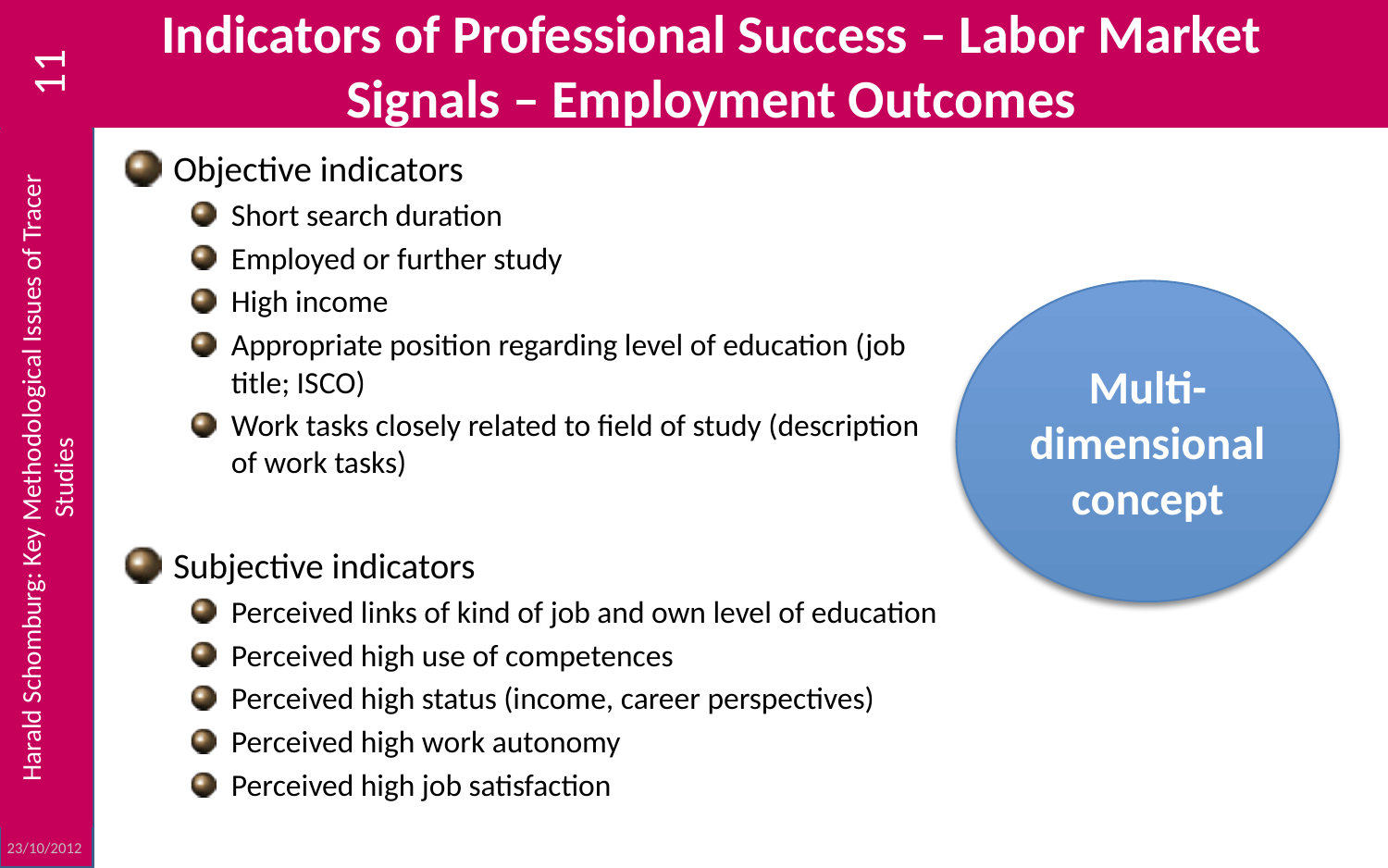

# Indicators of Professional Success – Labor Market Signals – Employment Outcomes
11
Objective indicators
Short search duration
Employed or further study
High income
Appropriate position regarding level of education (job title; ISCO)
Work tasks closely related to field of study (description of work tasks)

Subjective indicators
Perceived links of kind of job and own level of education
Perceived high use of competences
Perceived high status (income, career perspectives)
Perceived high work autonomy
Perceived high job satisfaction
Multi-dimensional concept
Harald Schomburg: Key Methodological Issues of Tracer Studies
23/10/2012